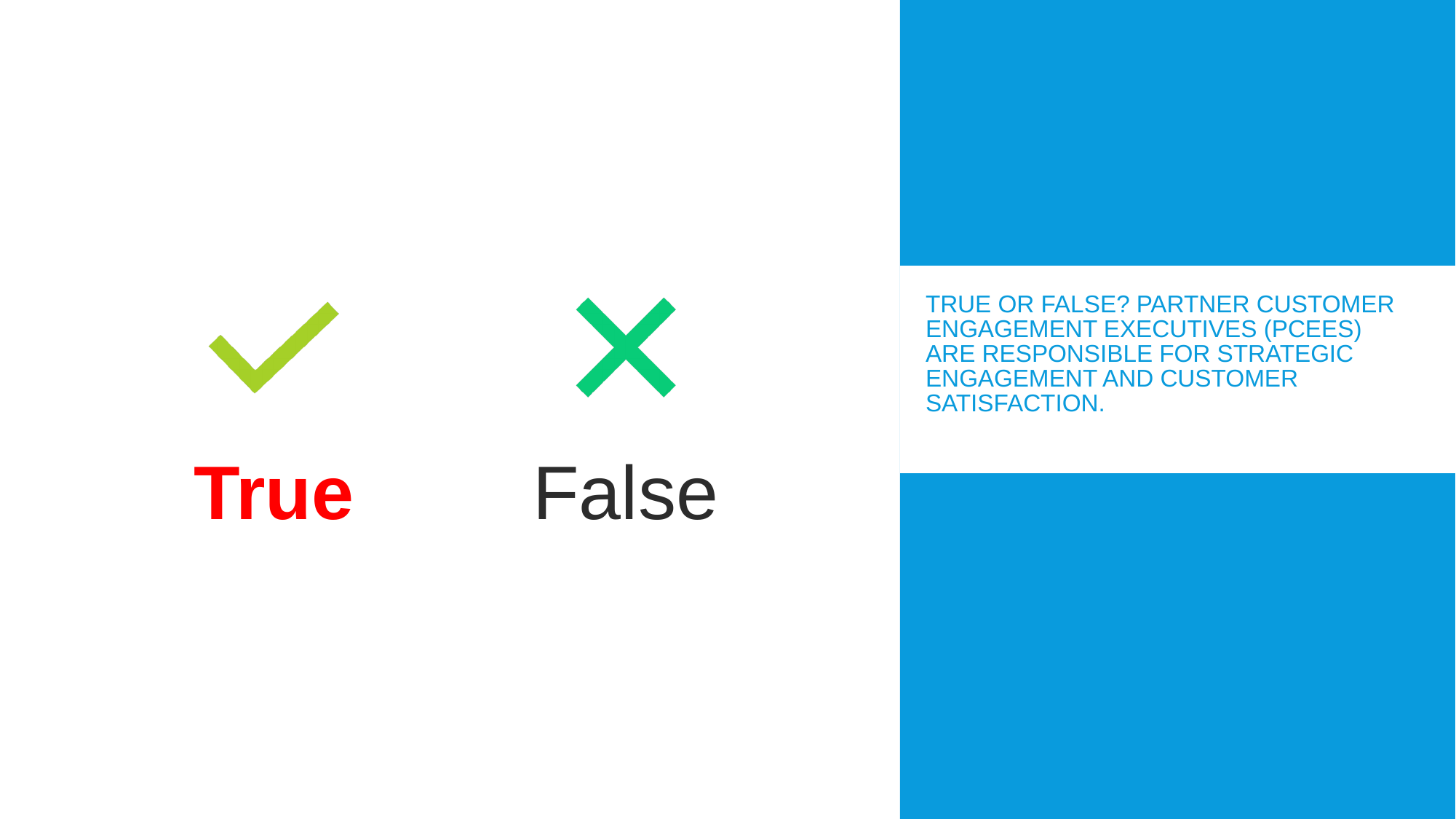

True
False

# True or False? Partner Customer Engagement Executives (PCEEs)  are responsible for strategic engagement and customer satisfaction.